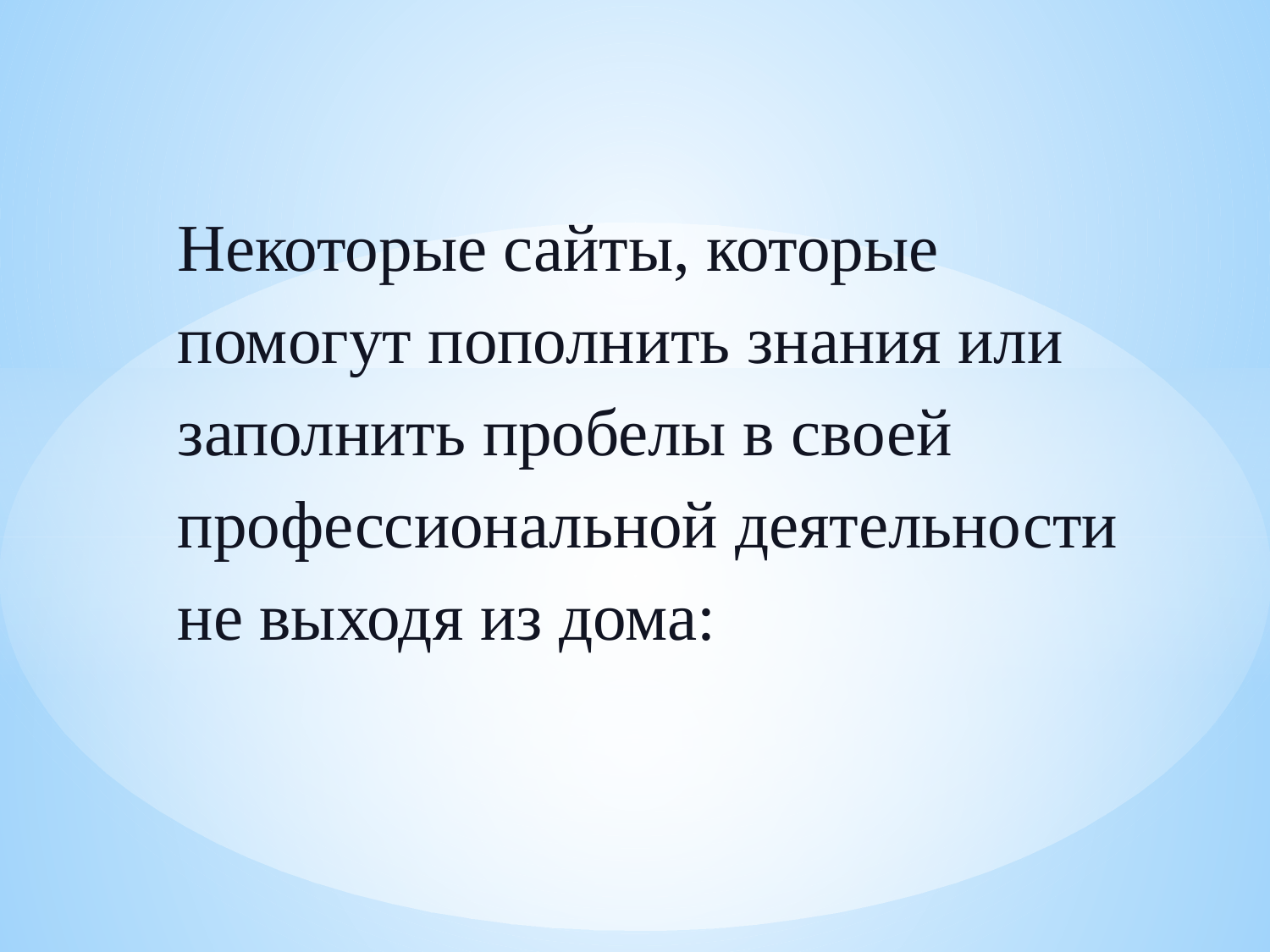

Некоторые сайты, которые помогут пополнить знания или заполнить пробелы в своей профессиональной деятельности не выходя из дома:

#